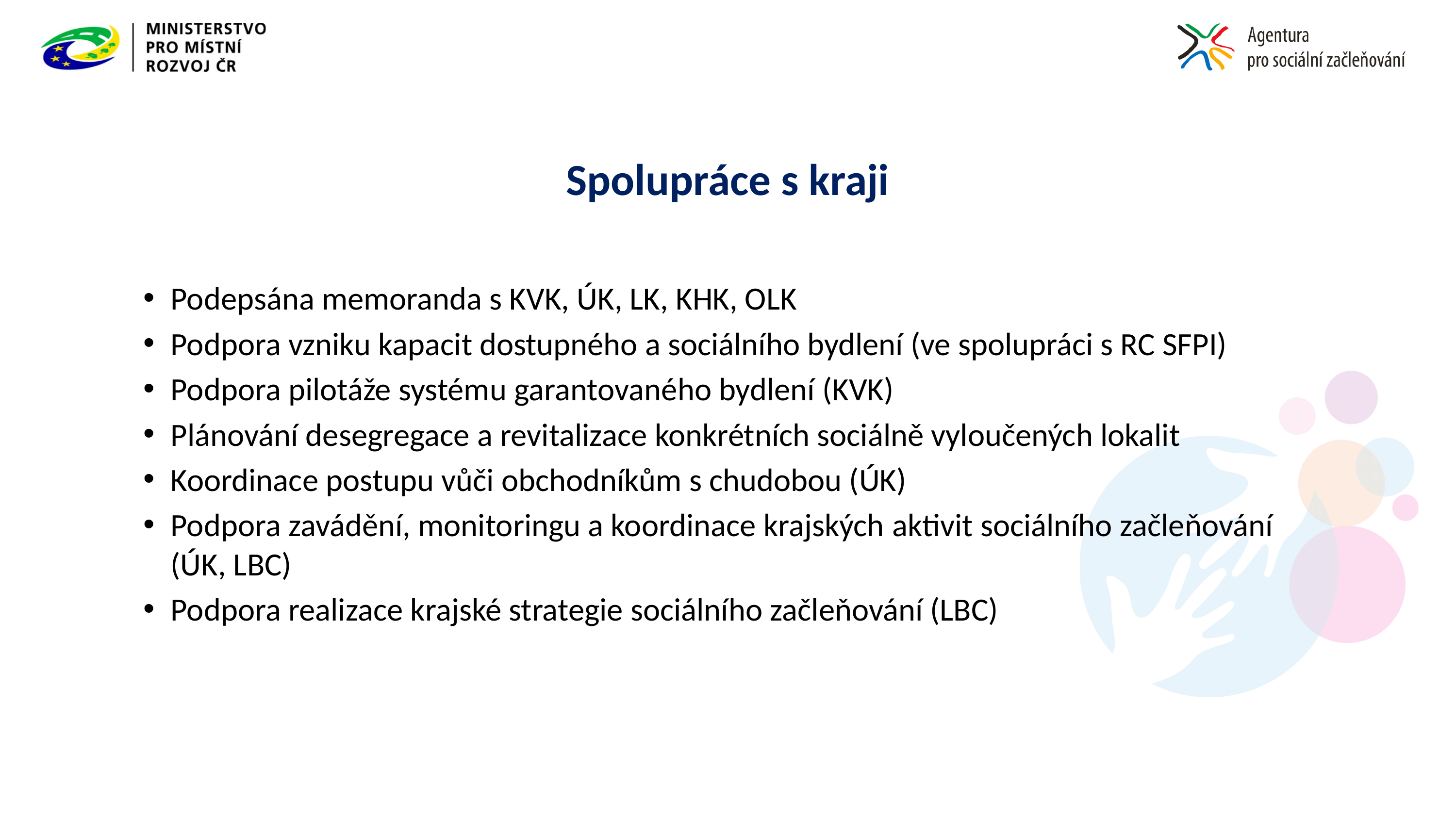

# Spolupráce s kraji
Podepsána memoranda s KVK, ÚK, LK, KHK, OLK
Podpora vzniku kapacit dostupného a sociálního bydlení (ve spolupráci s RC SFPI)
Podpora pilotáže systému garantovaného bydlení (KVK)
Plánování desegregace a revitalizace konkrétních sociálně vyloučených lokalit
Koordinace postupu vůči obchodníkům s chudobou (ÚK)
Podpora zavádění, monitoringu a koordinace krajských aktivit sociálního začleňování (ÚK, LBC)
Podpora realizace krajské strategie sociálního začleňování (LBC)